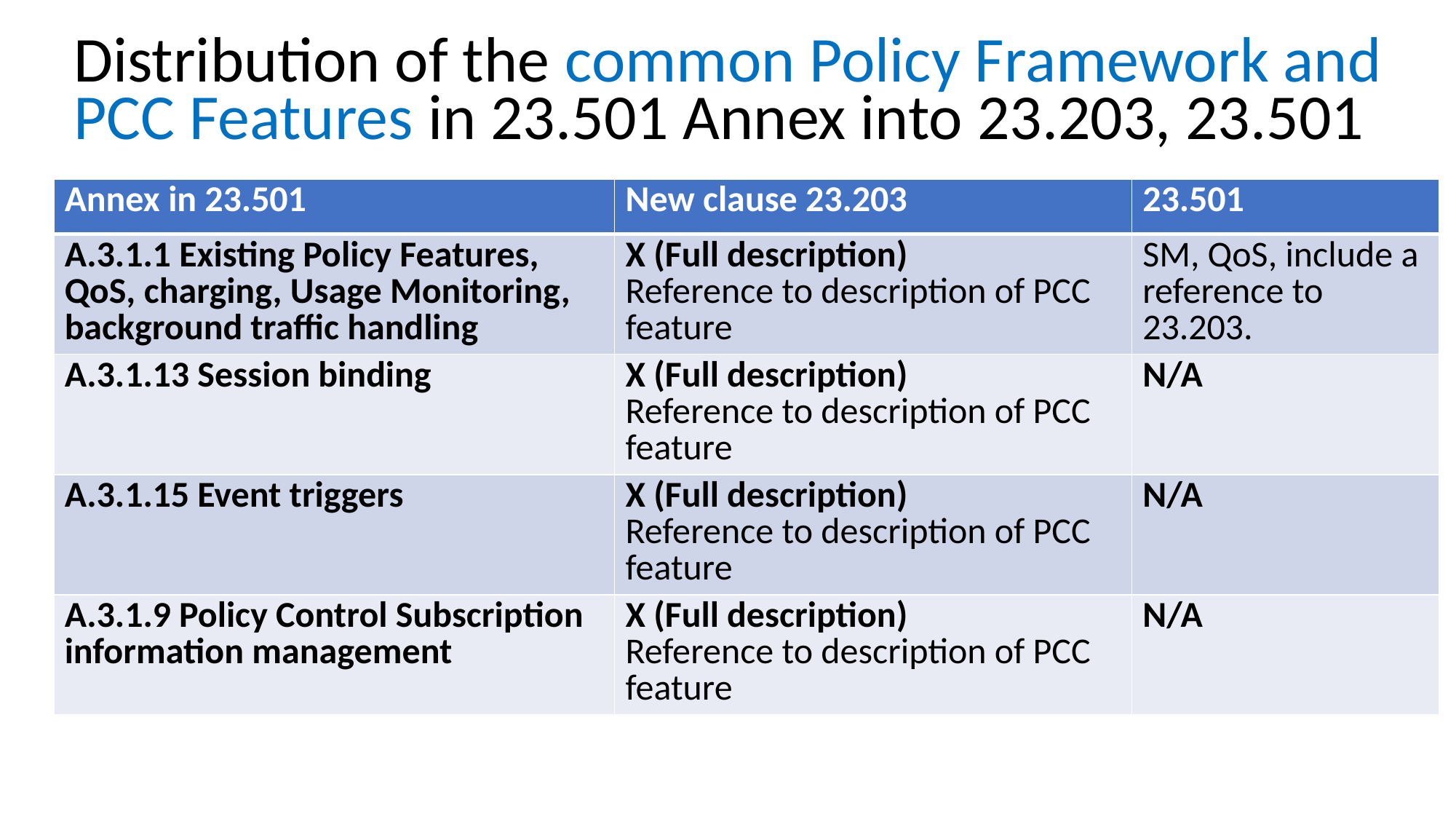

# Distribution of the common Policy Framework and PCC Features in 23.501 Annex into 23.203, 23.501
| Annex in 23.501 | New clause 23.203 | 23.501 |
| --- | --- | --- |
| A.3.1.1 Existing Policy Features, QoS, charging, Usage Monitoring, background traffic handling | X (Full description) Reference to description of PCC feature | SM, QoS, include a reference to 23.203. |
| A.3.1.13 Session binding | X (Full description) Reference to description of PCC feature | N/A |
| A.3.1.15 Event triggers | X (Full description) Reference to description of PCC feature | N/A |
| A.3.1.9 Policy Control Subscription information management | X (Full description) Reference to description of PCC feature | N/A |